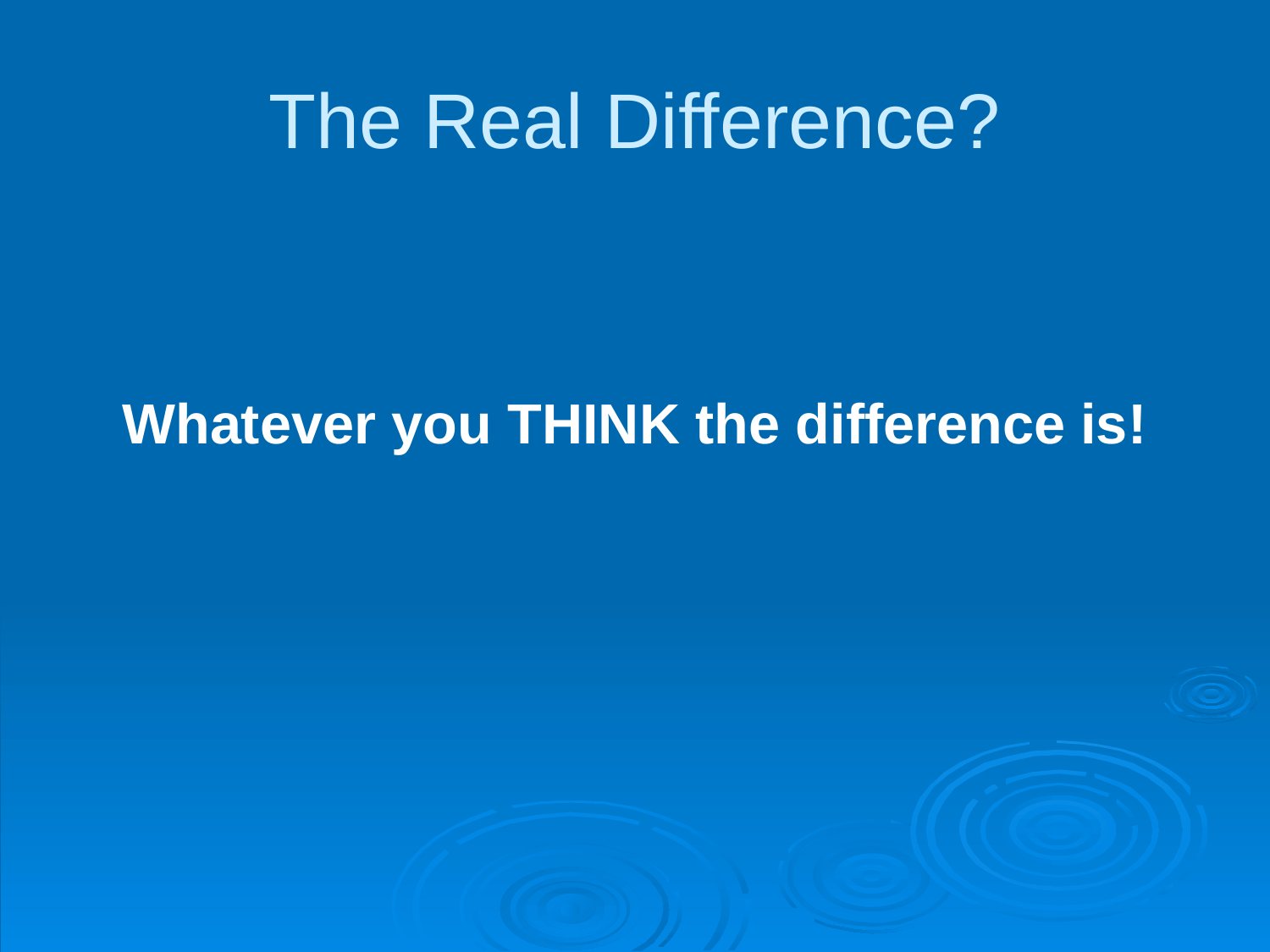

# The Real Difference?
Whatever you THINK the difference is!